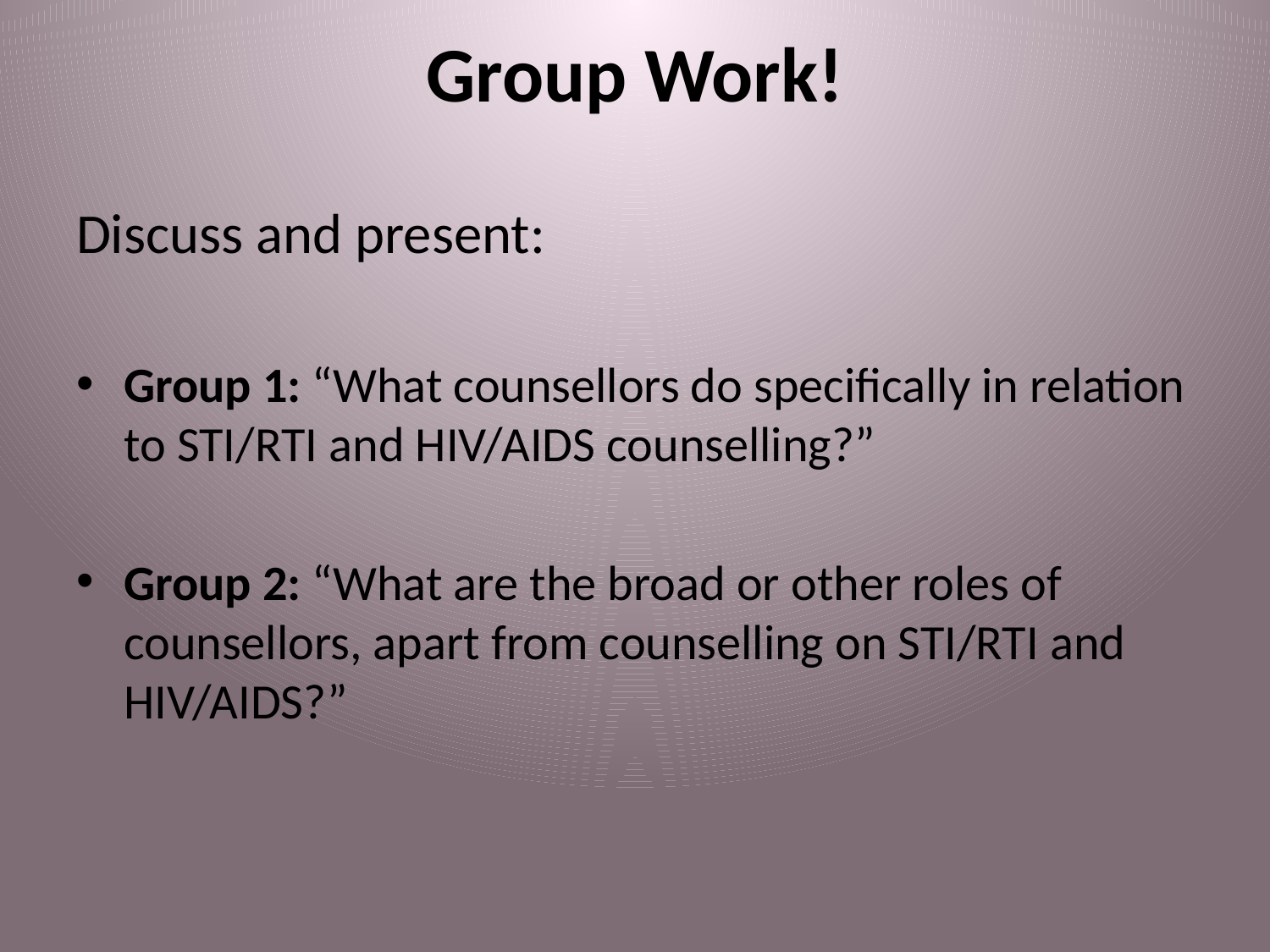

# Group Work!
Discuss and present:

Group 1: “What counsellors do specifically in relation to STI/RTI and HIV/AIDS counselling?”

Group 2: “What are the broad or other roles of counsellors, apart from counselling on STI/RTI and HIV/AIDS?”